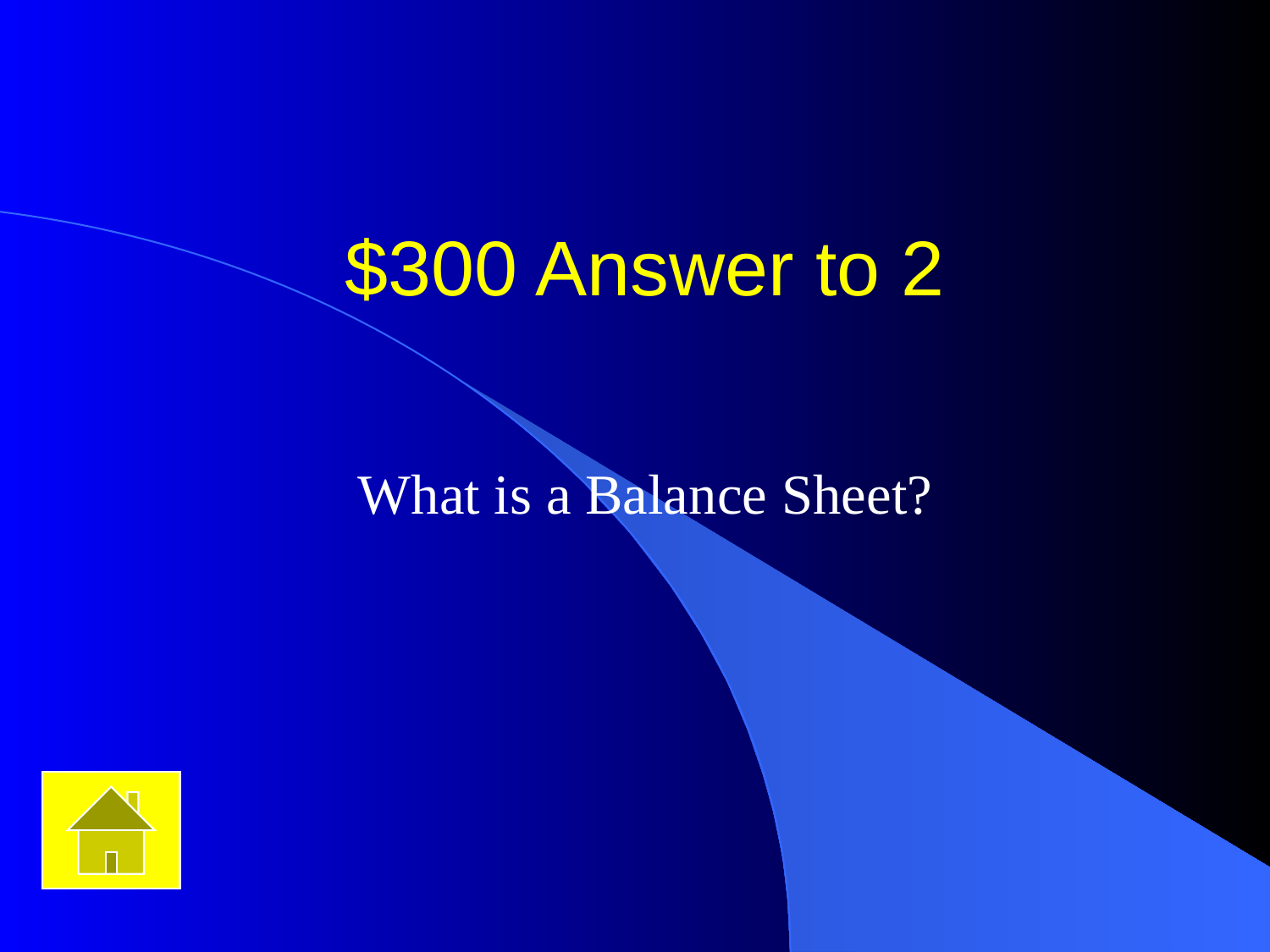

# $300 Answer to 2
What is a Balance Sheet?